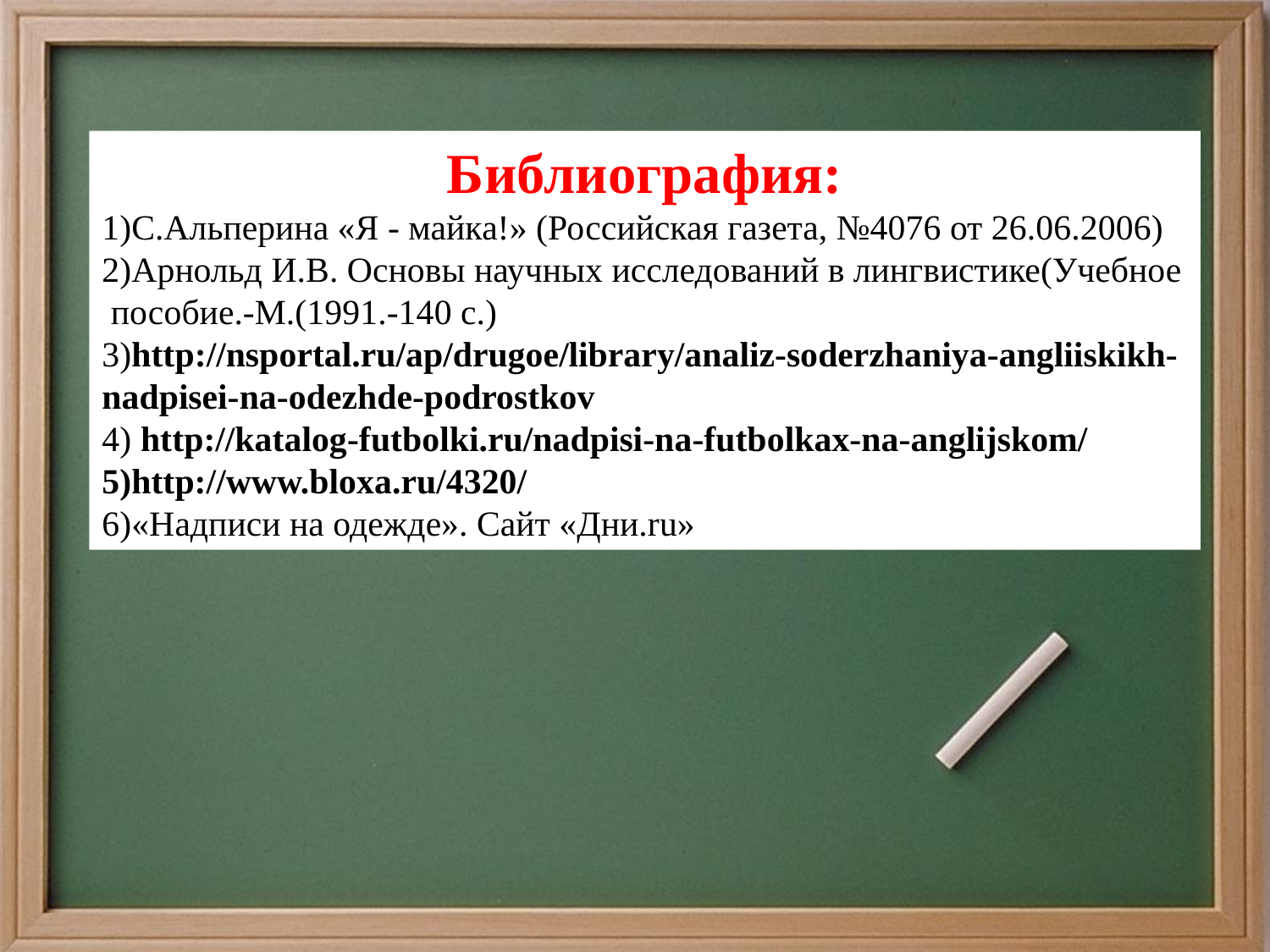

Библиография:
1)С.Альперина «Я - майка!» (Российская газета, №4076 от 26.06.2006)
2)Арнольд И.В. Основы научных исследований в лингвистике(Учебное  пособие.-М.(1991.-140 с.)
3)http://nsportal.ru/ap/drugoe/library/analiz-soderzhaniya-angliiskikh-nadpisei-na-odezhde-podrostkov
4) http://katalog-futbolki.ru/nadpisi-na-futbolkax-na-anglijskom/
5)http://www.bloxa.ru/4320/
6)«Надписи на одежде». Сайт «Дни.ru»